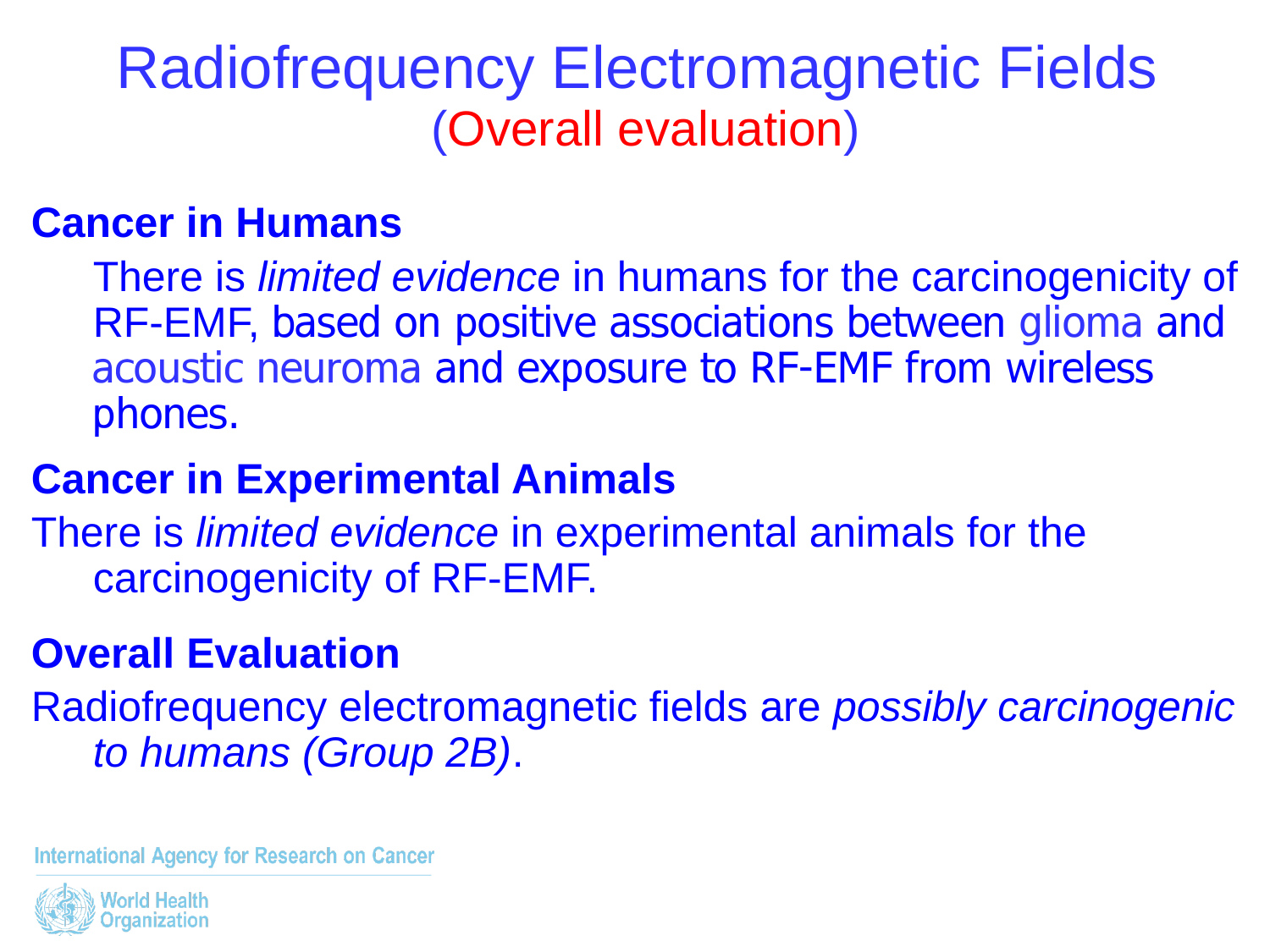

Radiofrequency Electromagnetic Fields
 (Overall evaluation)
Cancer in Humans
	There is limited evidence in humans for the carcinogenicity of RF-EMF, based on positive associations between glioma and acoustic neuroma and exposure to RF-EMF from wireless phones.
Cancer in Experimental Animals
There is limited evidence in experimental animals for the carcinogenicity of RF-EMF.
Overall Evaluation
Radiofrequency electromagnetic fields are possibly carcinogenic to humans (Group 2B).